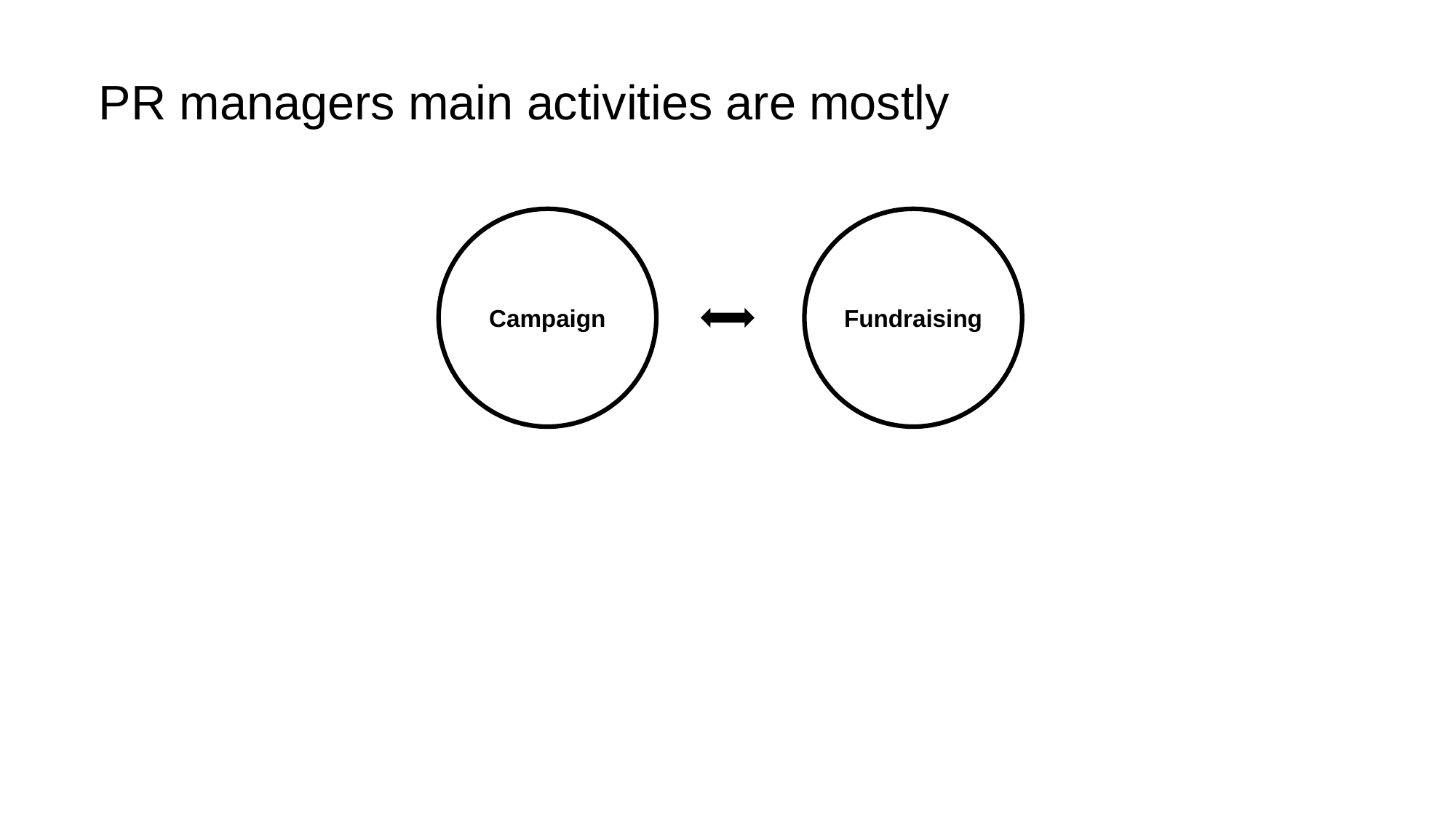

PR managers main activities are mostly
Campaign
Fundraising